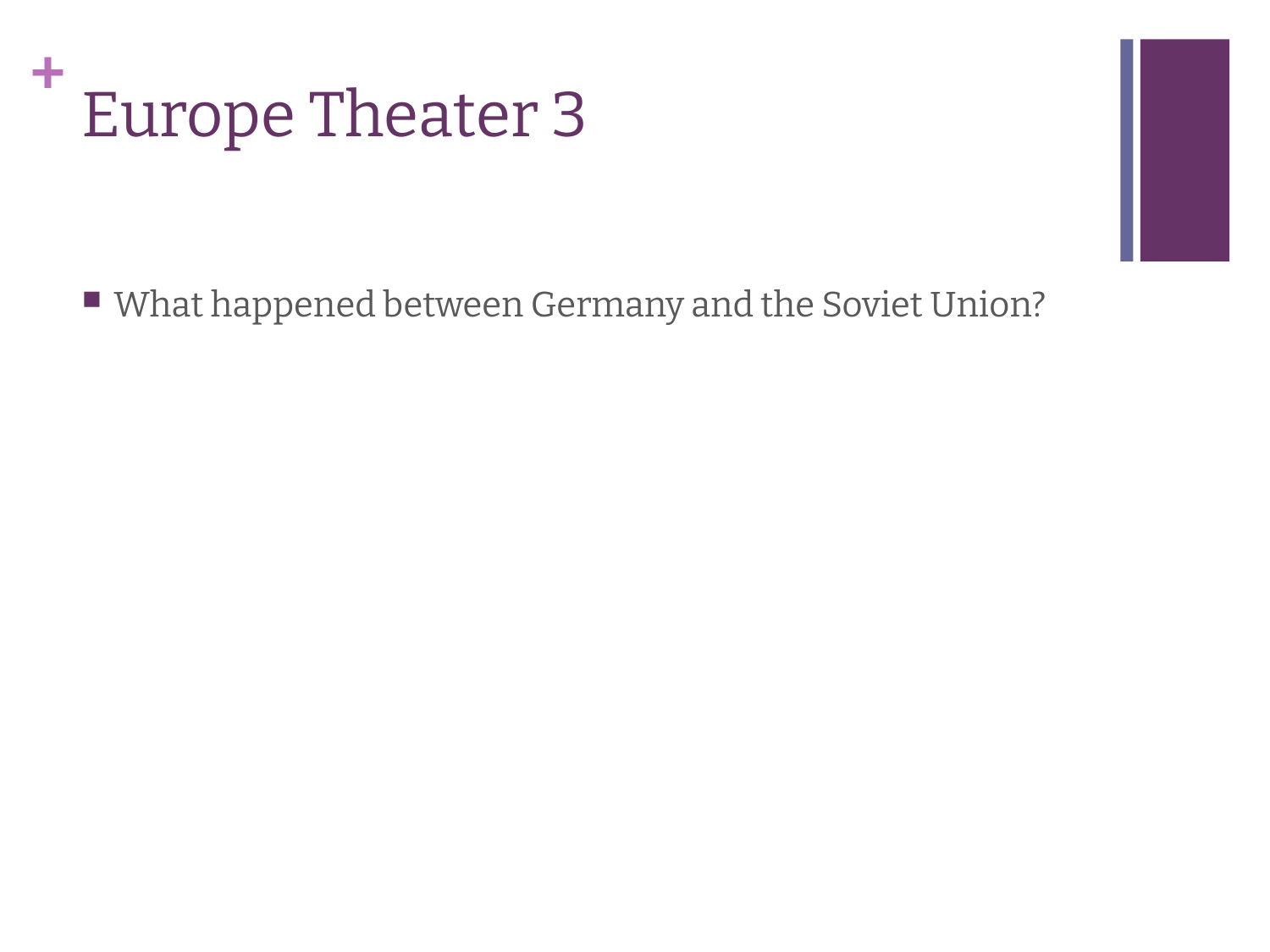

# Europe Theater 3
What happened between Germany and the Soviet Union?